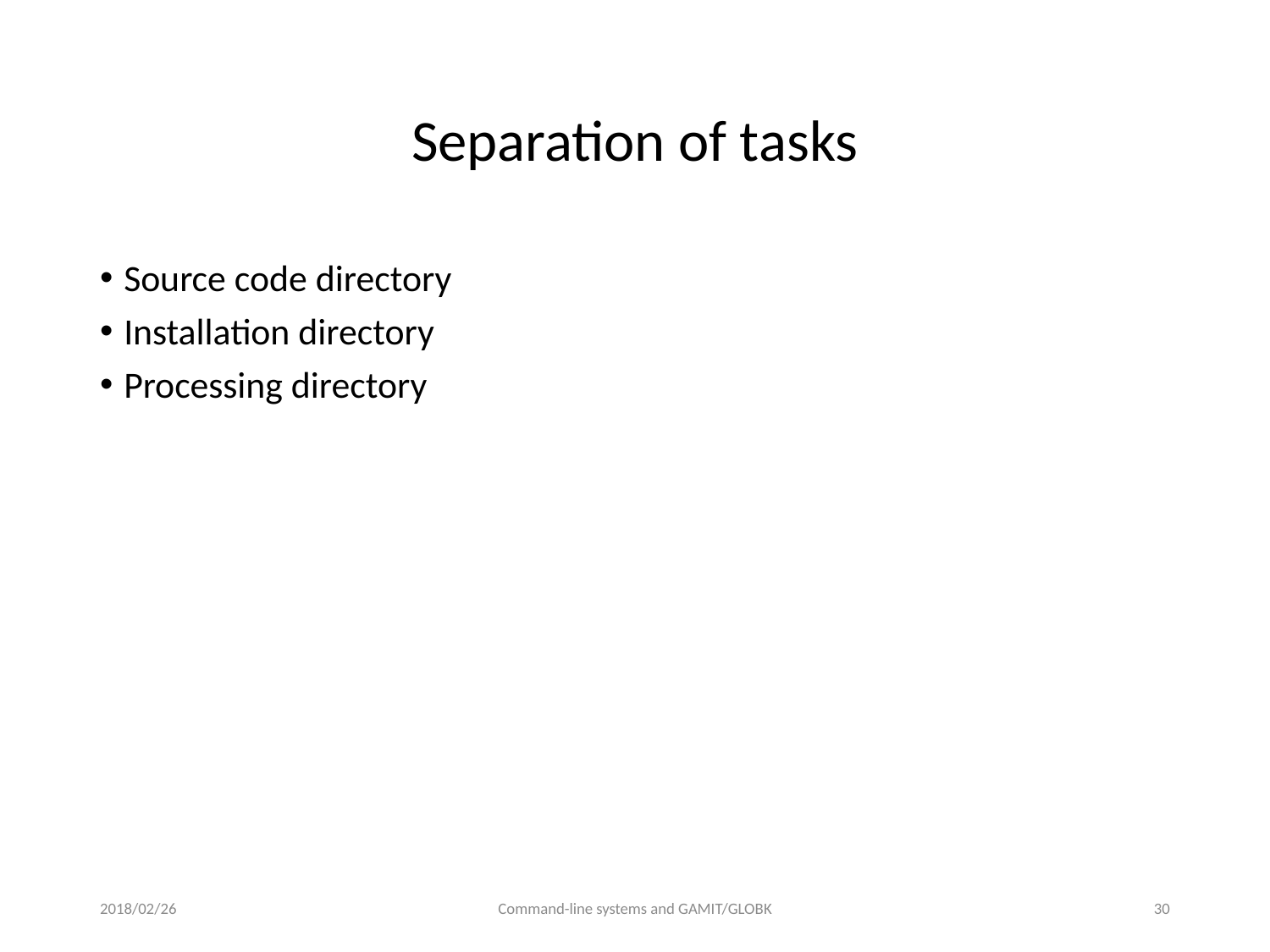

# Separation of tasks
Source code directory
Installation directory
Processing directory
2018/02/26
Command-line systems and GAMIT/GLOBK
30